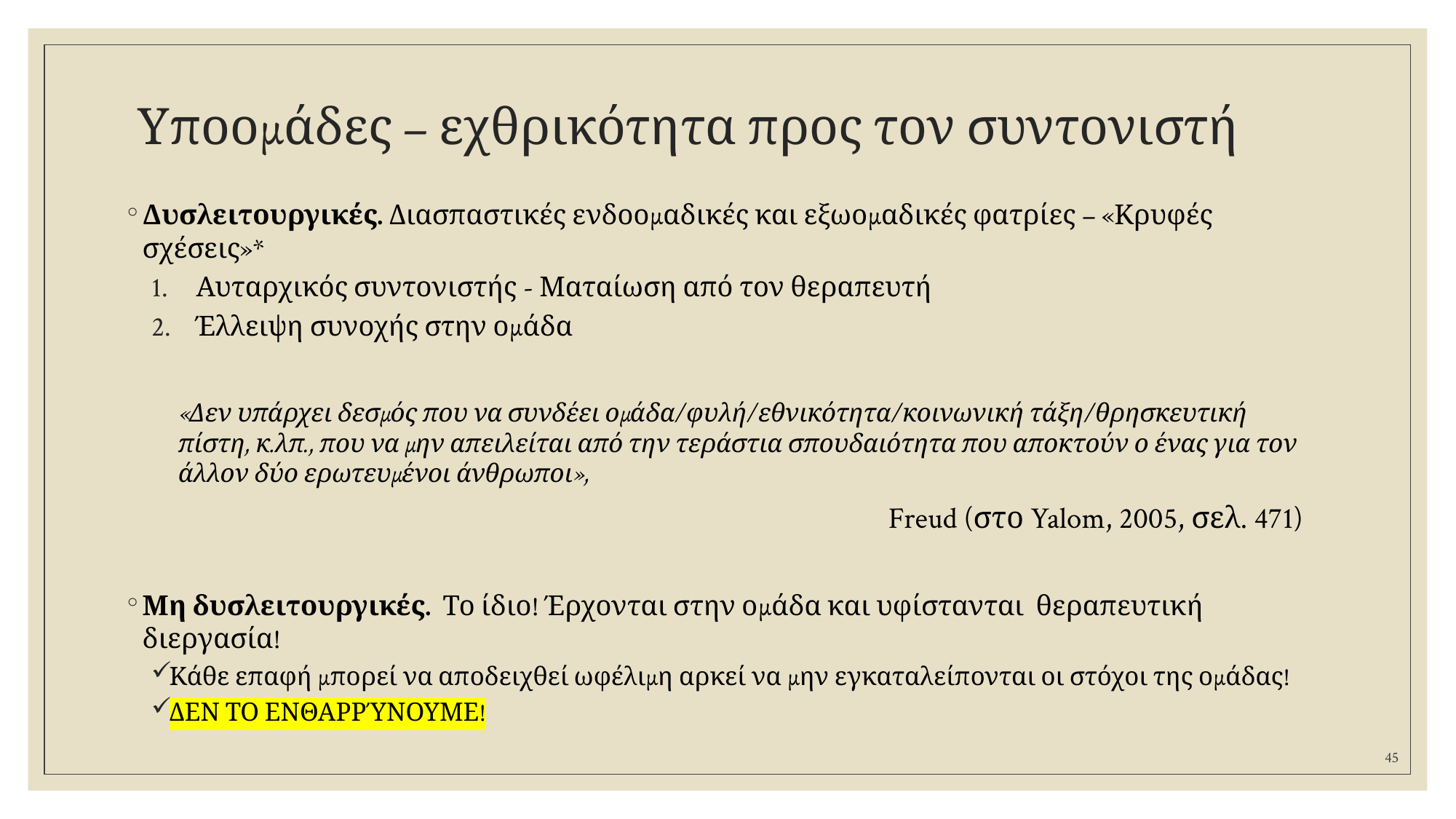

# Υποομάδες – εχθρικότητα προς τον συντονιστή
Δυσλειτουργικές. Διασπαστικές ενδοομαδικές και εξωομαδικές φατρίες – «Κρυφές σχέσεις»*
Αυταρχικός συντονιστής - Ματαίωση από τον θεραπευτή
Έλλειψη συνοχής στην ομάδα

«Δεν υπάρχει δεσμός που να συνδέει ομάδα/φυλή/εθνικότητα/κοινωνική τάξη/θρησκευτική πίστη, κ.λπ., που να μην απειλείται από την τεράστια σπουδαιότητα που αποκτούν ο ένας για τον άλλον δύο ερωτευμένοι άνθρωποι»,
Freud (στο Yalom, 2005, σελ. 471)

Μη δυσλειτουργικές.  Το ίδιο! Έρχονται στην ομάδα και υφίστανται  θεραπευτική διεργασία!
Κάθε επαφή μπορεί να αποδειχθεί ωφέλιμη αρκεί να μην εγκαταλείπονται οι στόχοι της ομάδας!
ΔΕΝ ΤΟ ΕΝΘΑΡΡΎΝΟΥΜΕ!
45